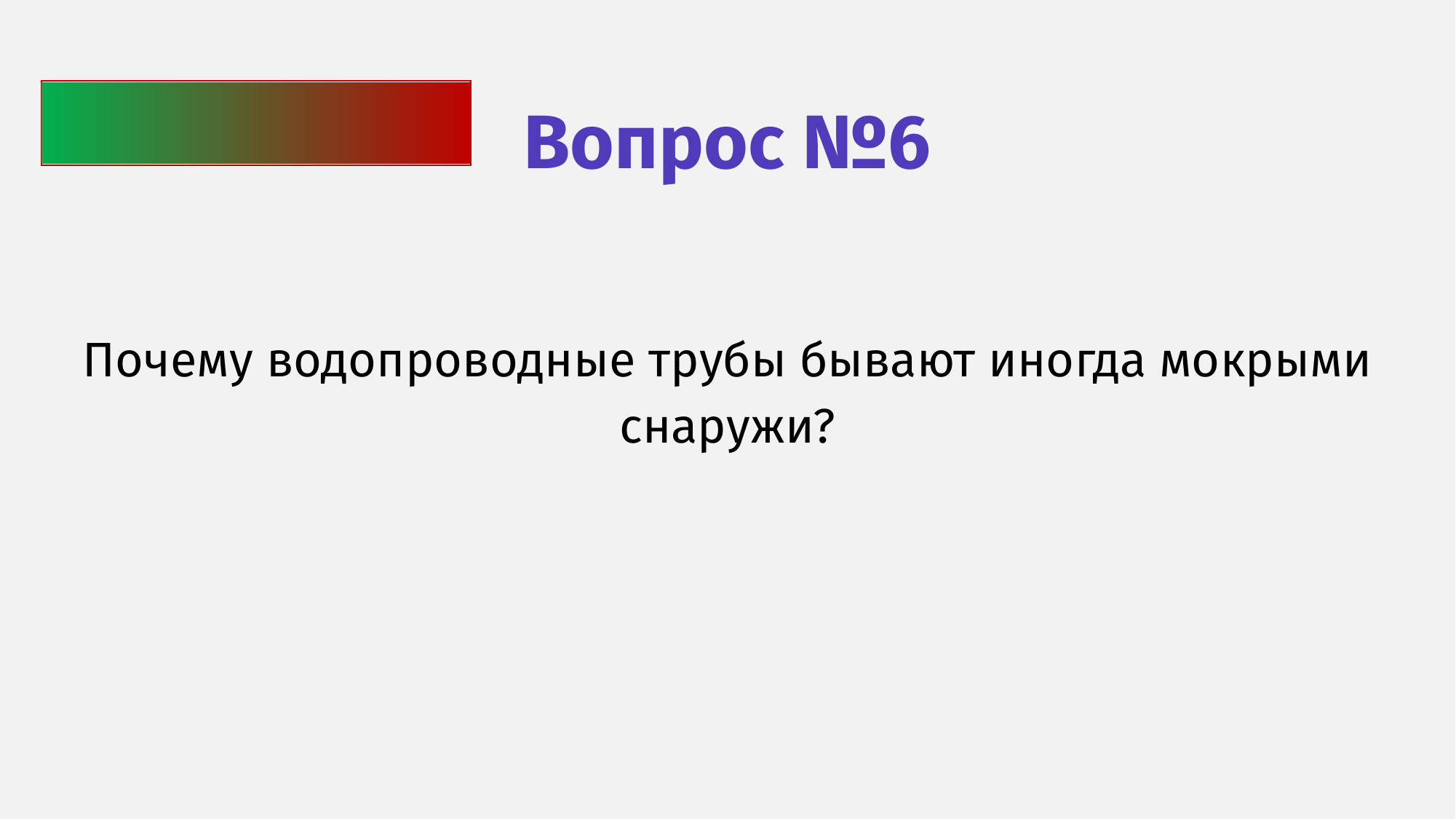

Вопрос №6
Почему водопроводные трубы бывают иногда мокрыми снаружи?